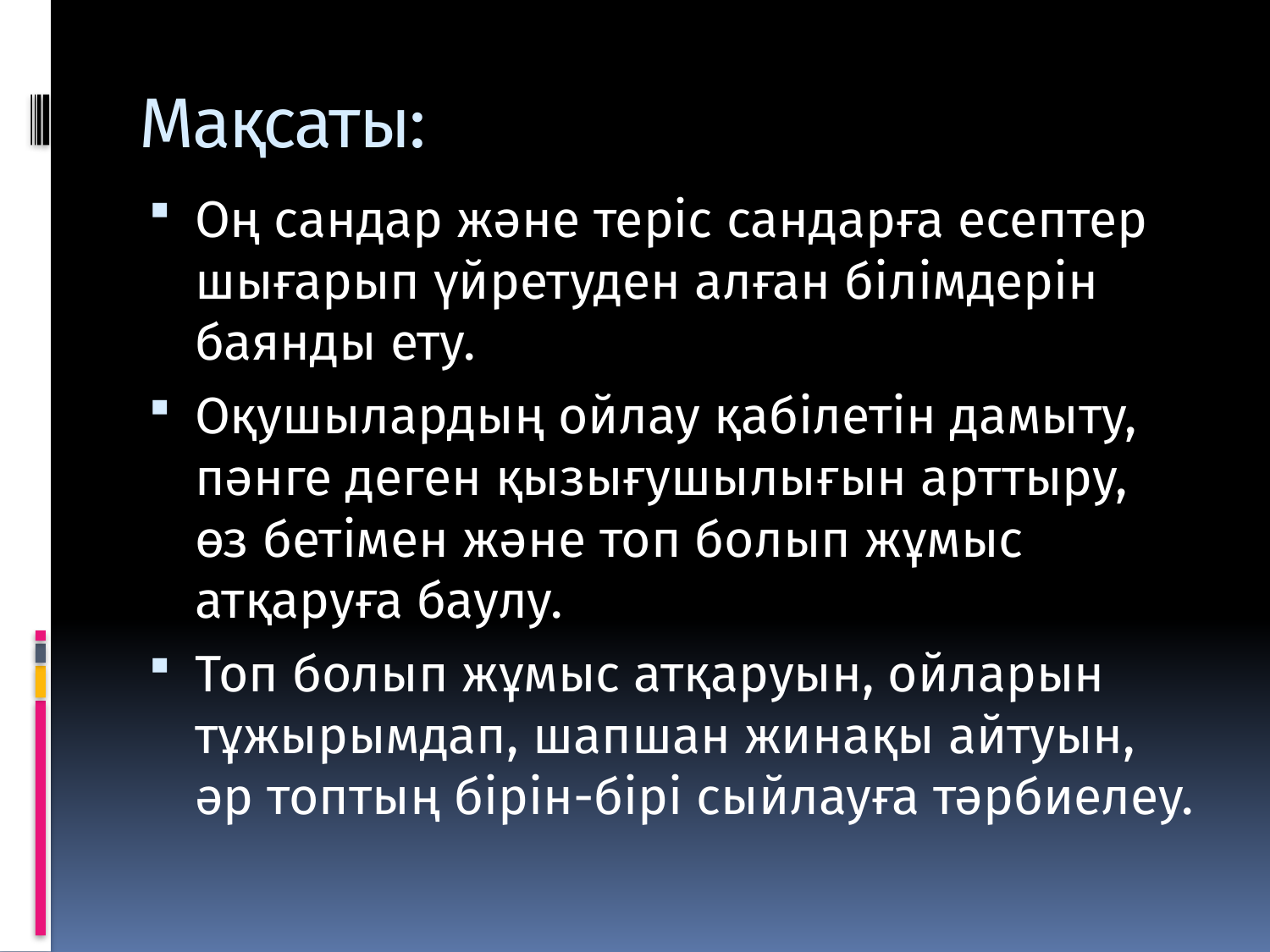

# Мақсаты:
Оң сандар және теріс сандарға есептер шығарып үйретуден алған білімдерін баянды ету.
Оқушылардың ойлау қабілетін дамыту, пәнге деген қызығушылығын арттыру, өз бетімен және топ болып жұмыс атқаруға баулу.
Топ болып жұмыс атқаруын, ойларын тұжырымдап, шапшан жинақы айтуын, әр топтың бірін-бірі сыйлауға тәрбиелеу.